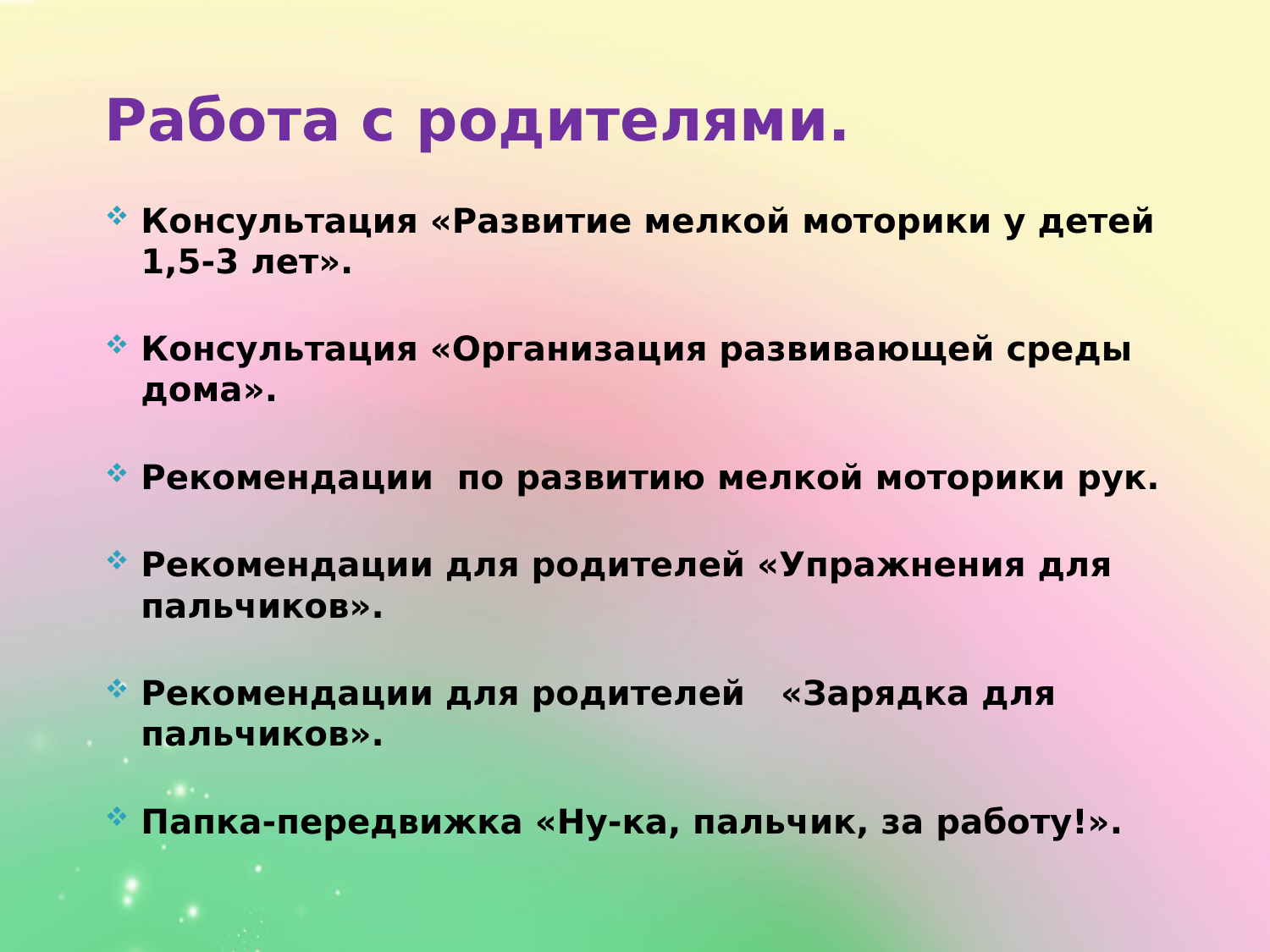

Работа с родителями.

Консультация «Развитие мелкой моторики у детей 1,5-3 лет».

Консультация «Организация развивающей среды дома».

Рекомендации  по развитию мелкой моторики рук.

Рекомендации для родителей «Упражнения для пальчиков».

Рекомендации для родителей   «Зарядка для пальчиков».

Папка-передвижка «Ну-ка, пальчик, за работу!».

#